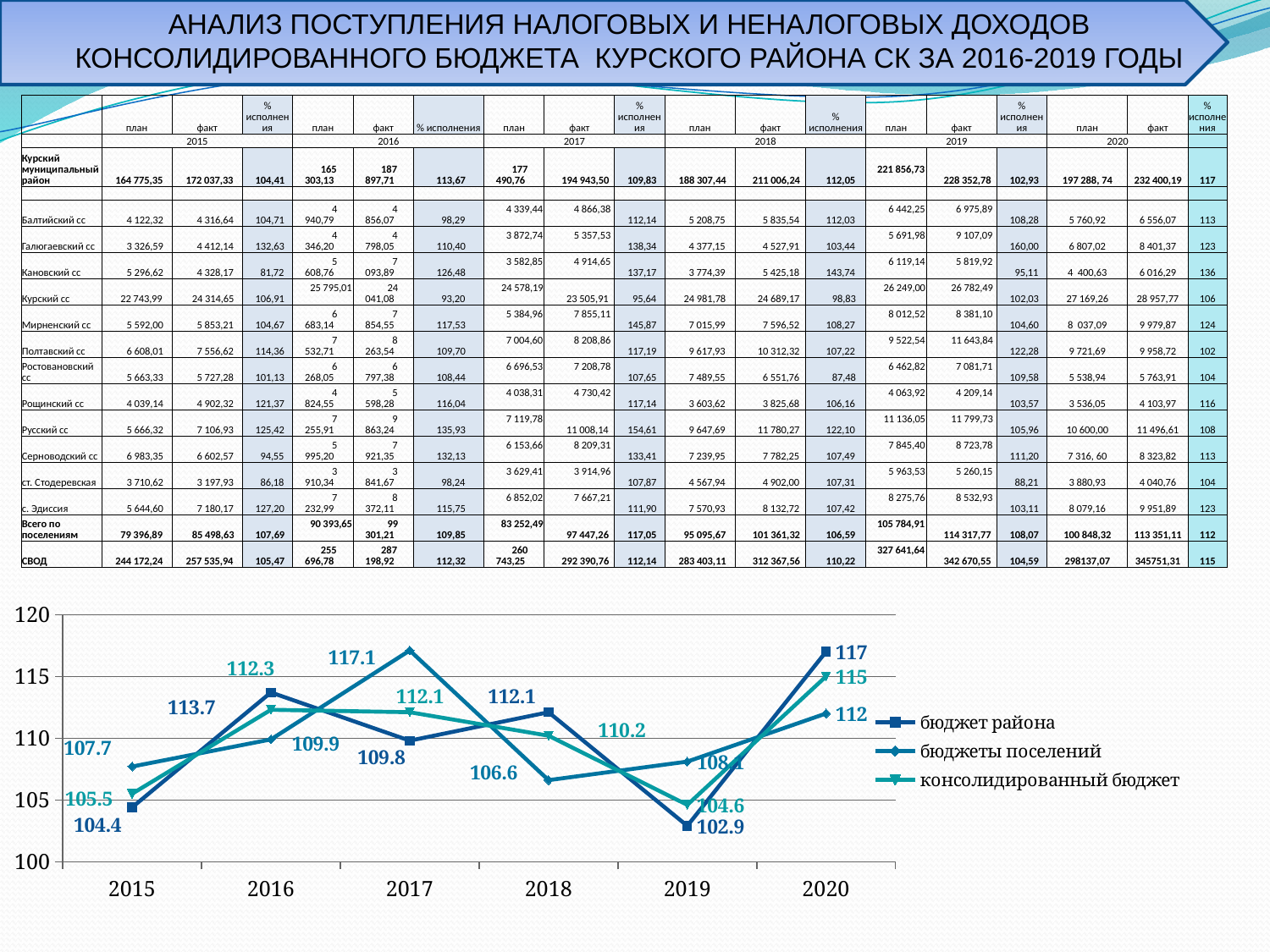

АНАЛИЗ ПОСТУПЛЕНИЯ НАЛОГОВЫХ И НЕНАЛОГОВЫХ ДОХОДОВ КОНСОЛИДИРОВАННОГО БЮДЖЕТА  КУРСКОГО РАЙОНА СК ЗА 2016-2019 ГОДЫ
|  | план | факт | % исполнения | план | факт | % исполнения | план | факт | % исполнения | план | факт | % исполнения | план | факт | % исполнения | план | факт | % исполнения |
| --- | --- | --- | --- | --- | --- | --- | --- | --- | --- | --- | --- | --- | --- | --- | --- | --- | --- | --- |
|  | 2015 |  |  | 2016 |  |  | 2017 |  |  | 2018 |  |  | 2019 |  |  | 2020 |  |  |
| Курский муниципальный район | 164 775,35 | 172 037,33 | 104,41 | 165 303,13 | 187 897,71 | 113,67 | 177 490,76 | 194 943,50 | 109,83 | 188 307,44 | 211 006,24 | 112,05 | 221 856,73 | 228 352,78 | 102,93 | 197 288, 74 | 232 400,19 | 117 |
|  |  |  |  |  |  |  |  |  |  |  |  |  |  |  |  |  |  |  |
| Балтийский сс | 4 122,32 | 4 316,64 | 104,71 | 4 940,79 | 4 856,07 | 98,29 | 4 339,44 | 4 866,38 | 112,14 | 5 208,75 | 5 835,54 | 112,03 | 6 442,25 | 6 975,89 | 108,28 | 5 760,92 | 6 556,07 | 113 |
| Галюгаевский сс | 3 326,59 | 4 412,14 | 132,63 | 4 346,20 | 4 798,05 | 110,40 | 3 872,74 | 5 357,53 | 138,34 | 4 377,15 | 4 527,91 | 103,44 | 5 691,98 | 9 107,09 | 160,00 | 6 807,02 | 8 401,37 | 123 |
| Кановский сс | 5 296,62 | 4 328,17 | 81,72 | 5 608,76 | 7 093,89 | 126,48 | 3 582,85 | 4 914,65 | 137,17 | 3 774,39 | 5 425,18 | 143,74 | 6 119,14 | 5 819,92 | 95,11 | 4 400,63 | 6 016,29 | 136 |
| Курский сс | 22 743,99 | 24 314,65 | 106,91 | 25 795,01 | 24 041,08 | 93,20 | 24 578,19 | 23 505,91 | 95,64 | 24 981,78 | 24 689,17 | 98,83 | 26 249,00 | 26 782,49 | 102,03 | 27 169,26 | 28 957,77 | 106 |
| Мирненский сс | 5 592,00 | 5 853,21 | 104,67 | 6 683,14 | 7 854,55 | 117,53 | 5 384,96 | 7 855,11 | 145,87 | 7 015,99 | 7 596,52 | 108,27 | 8 012,52 | 8 381,10 | 104,60 | 8 037,09 | 9 979,87 | 124 |
| Полтавский сс | 6 608,01 | 7 556,62 | 114,36 | 7 532,71 | 8 263,54 | 109,70 | 7 004,60 | 8 208,86 | 117,19 | 9 617,93 | 10 312,32 | 107,22 | 9 522,54 | 11 643,84 | 122,28 | 9 721,69 | 9 958,72 | 102 |
| Ростовановский сс | 5 663,33 | 5 727,28 | 101,13 | 6 268,05 | 6 797,38 | 108,44 | 6 696,53 | 7 208,78 | 107,65 | 7 489,55 | 6 551,76 | 87,48 | 6 462,82 | 7 081,71 | 109,58 | 5 538,94 | 5 763,91 | 104 |
| Рощинский сс | 4 039,14 | 4 902,32 | 121,37 | 4 824,55 | 5 598,28 | 116,04 | 4 038,31 | 4 730,42 | 117,14 | 3 603,62 | 3 825,68 | 106,16 | 4 063,92 | 4 209,14 | 103,57 | 3 536,05 | 4 103,97 | 116 |
| Русский сс | 5 666,32 | 7 106,93 | 125,42 | 7 255,91 | 9 863,24 | 135,93 | 7 119,78 | 11 008,14 | 154,61 | 9 647,69 | 11 780,27 | 122,10 | 11 136,05 | 11 799,73 | 105,96 | 10 600,00 | 11 496,61 | 108 |
| Серноводский сс | 6 983,35 | 6 602,57 | 94,55 | 5 995,20 | 7 921,35 | 132,13 | 6 153,66 | 8 209,31 | 133,41 | 7 239,95 | 7 782,25 | 107,49 | 7 845,40 | 8 723,78 | 111,20 | 7 316, 60 | 8 323,82 | 113 |
| ст. Стодеревская | 3 710,62 | 3 197,93 | 86,18 | 3 910,34 | 3 841,67 | 98,24 | 3 629,41 | 3 914,96 | 107,87 | 4 567,94 | 4 902,00 | 107,31 | 5 963,53 | 5 260,15 | 88,21 | 3 880,93 | 4 040,76 | 104 |
| с. Эдиссия | 5 644,60 | 7 180,17 | 127,20 | 7 232,99 | 8 372,11 | 115,75 | 6 852,02 | 7 667,21 | 111,90 | 7 570,93 | 8 132,72 | 107,42 | 8 275,76 | 8 532,93 | 103,11 | 8 079,16 | 9 951,89 | 123 |
| Всего по поселениям | 79 396,89 | 85 498,63 | 107,69 | 90 393,65 | 99 301,21 | 109,85 | 83 252,49 | 97 447,26 | 117,05 | 95 095,67 | 101 361,32 | 106,59 | 105 784,91 | 114 317,77 | 108,07 | 100 848,32 | 113 351,11 | 112 |
| СВОД | 244 172,24 | 257 535,94 | 105,47 | 255 696,78 | 287 198,92 | 112,32 | 260 743,25 | 292 390,76 | 112,14 | 283 403,11 | 312 367,56 | 110,22 | 327 641,64 | 342 670,55 | 104,59 | 298137,07 | 345751,31 | 115 |

### Chart

| Category | бюджет района | бюджеты поселений | консолидированный бюджет |
|---|---|---|---|
| 2015 | 104.4 | 107.7 | 105.5 |
| 2016 | 113.7 | 109.9 | 112.3 |
| 2017 | 109.8 | 117.1 | 112.1 |
| 2018 | 112.1 | 106.6 | 110.2 |
| 2019 | 102.9 | 108.1 | 104.6 |
| 2020 | 117.0 | 112.0 | 115.0 |